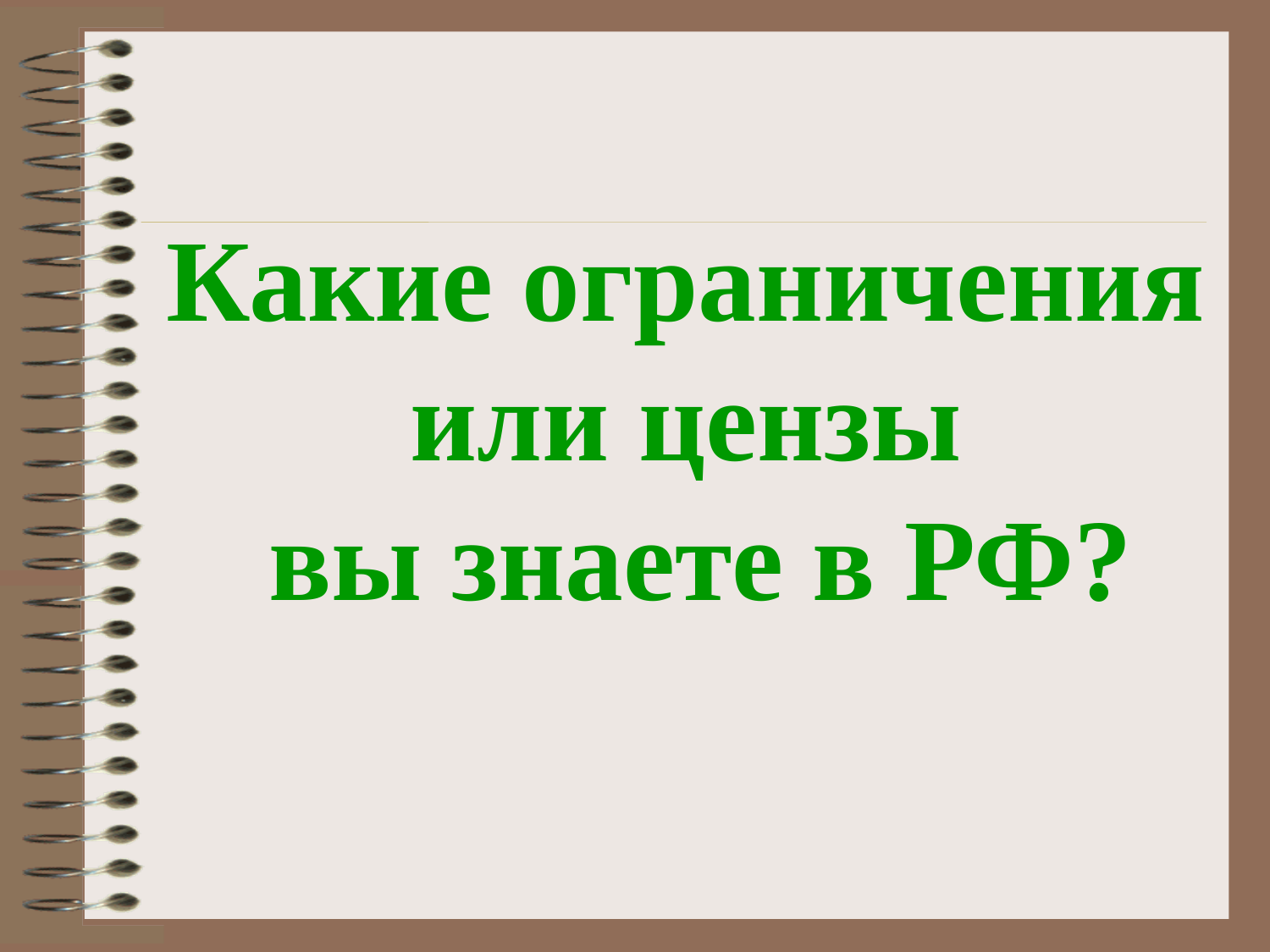

Какие ограничения
или цензы
вы знаете в РФ?